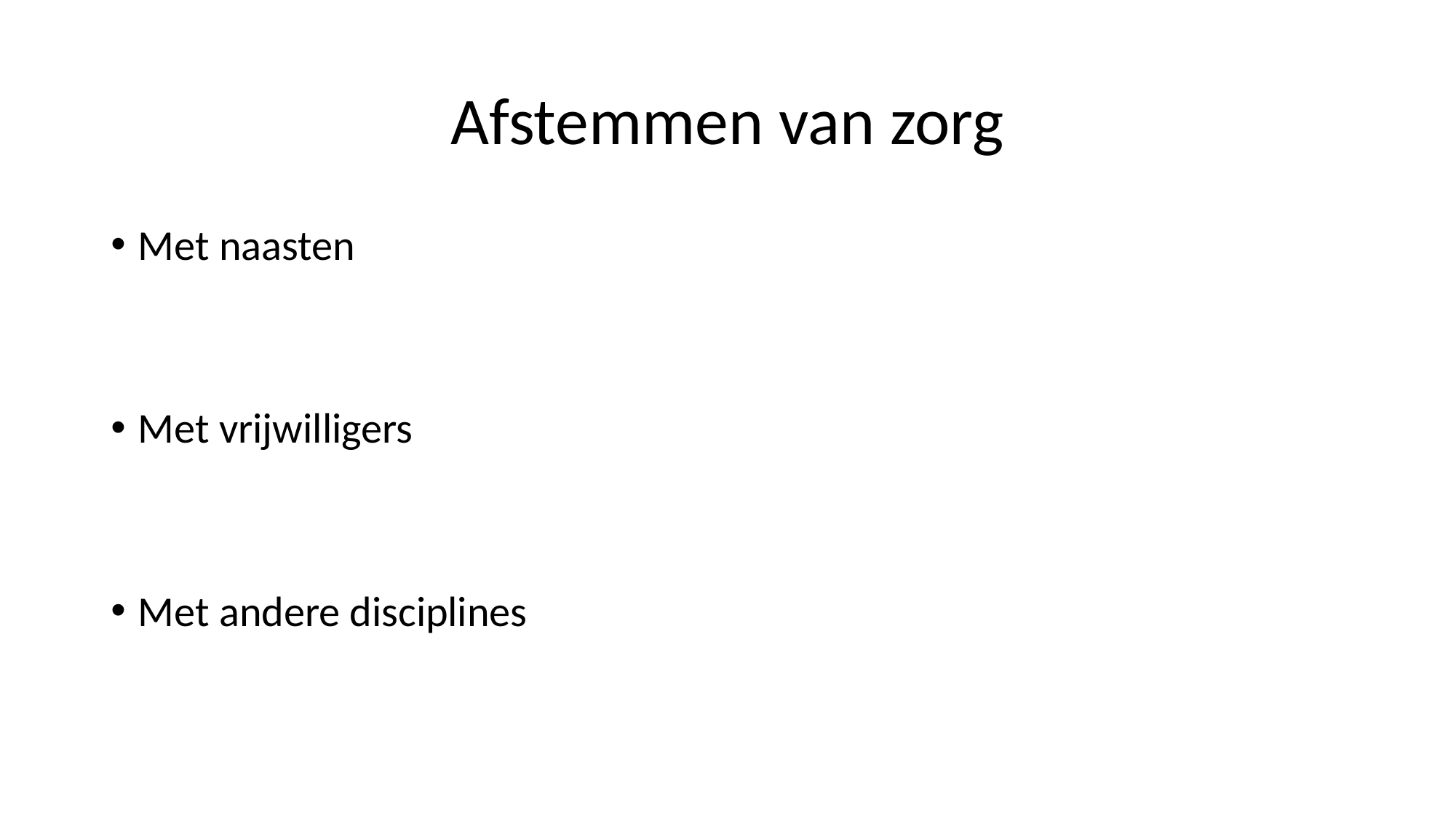

# Afstemmen van zorg
Met naasten

Met vrijwilligers

Met andere disciplines